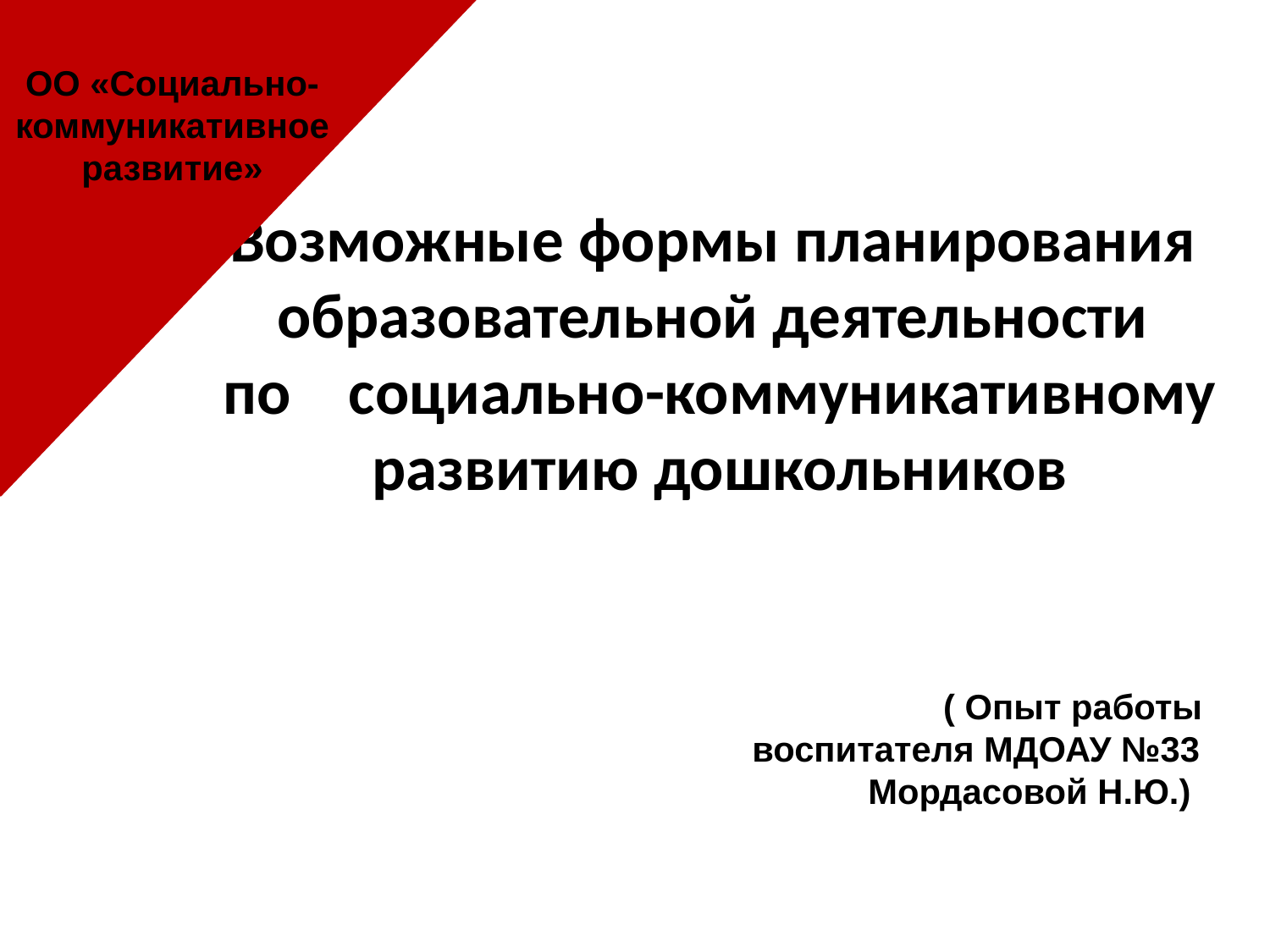

ОО «Социально-коммуникативное развитие»

# Возможные формы планирования образовательной деятельности по    социально-коммуникативному развитию дошкольников

 ( Опыт работы
                                                                     воспитателя МДОАУ №33
                                                                               Мордасовой Н.Ю.)